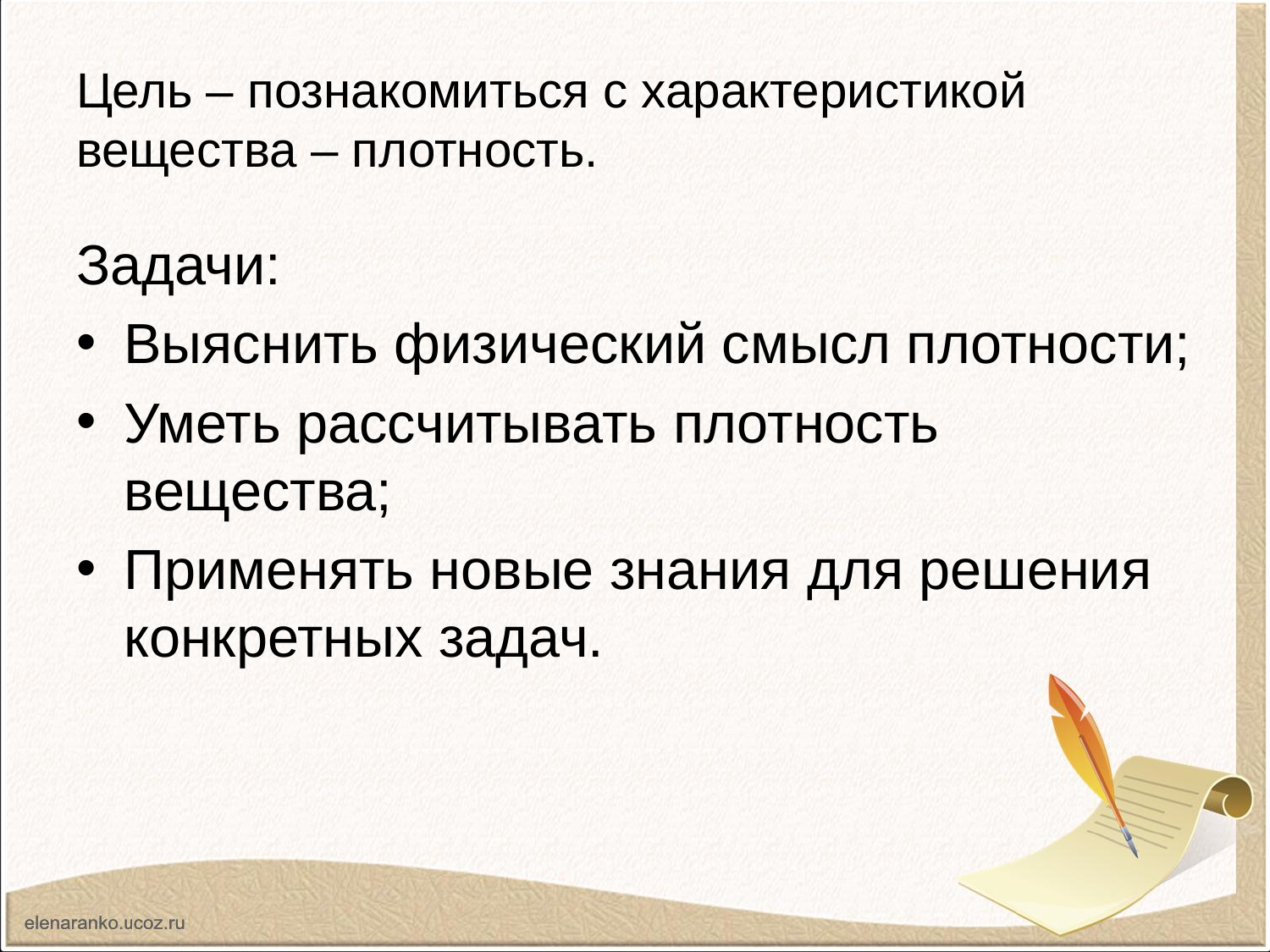

# Цель – познакомиться с характеристикой вещества – плотность.
Задачи:
Выяснить физический смысл плотности;
Уметь рассчитывать плотность вещества;
Применять новые знания для решения конкретных задач.